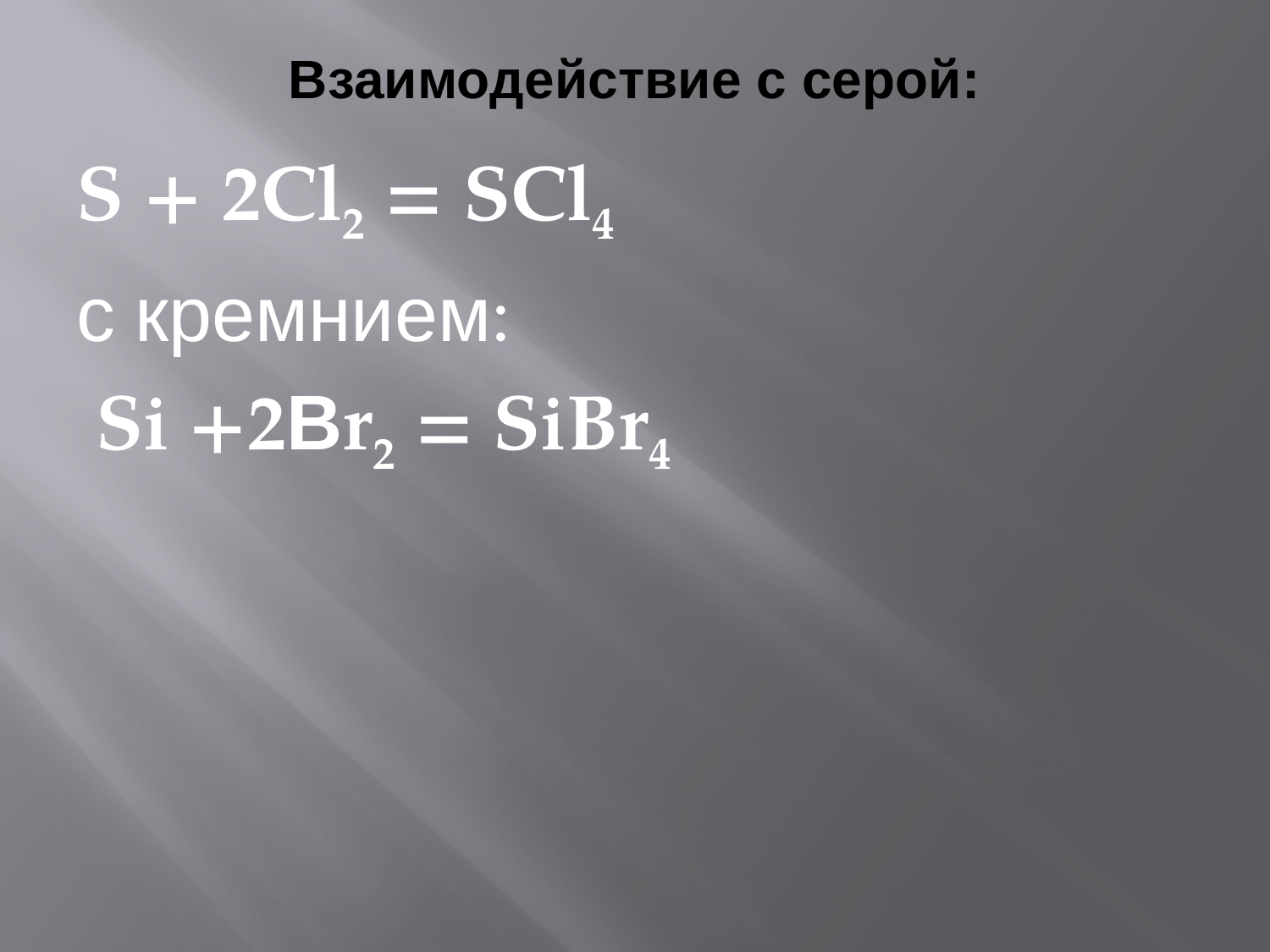

# Взаимодействие с серой:
S + 2Cl2 = SCl4
с кремнием:
 Si +2Вr2 = SiBr4